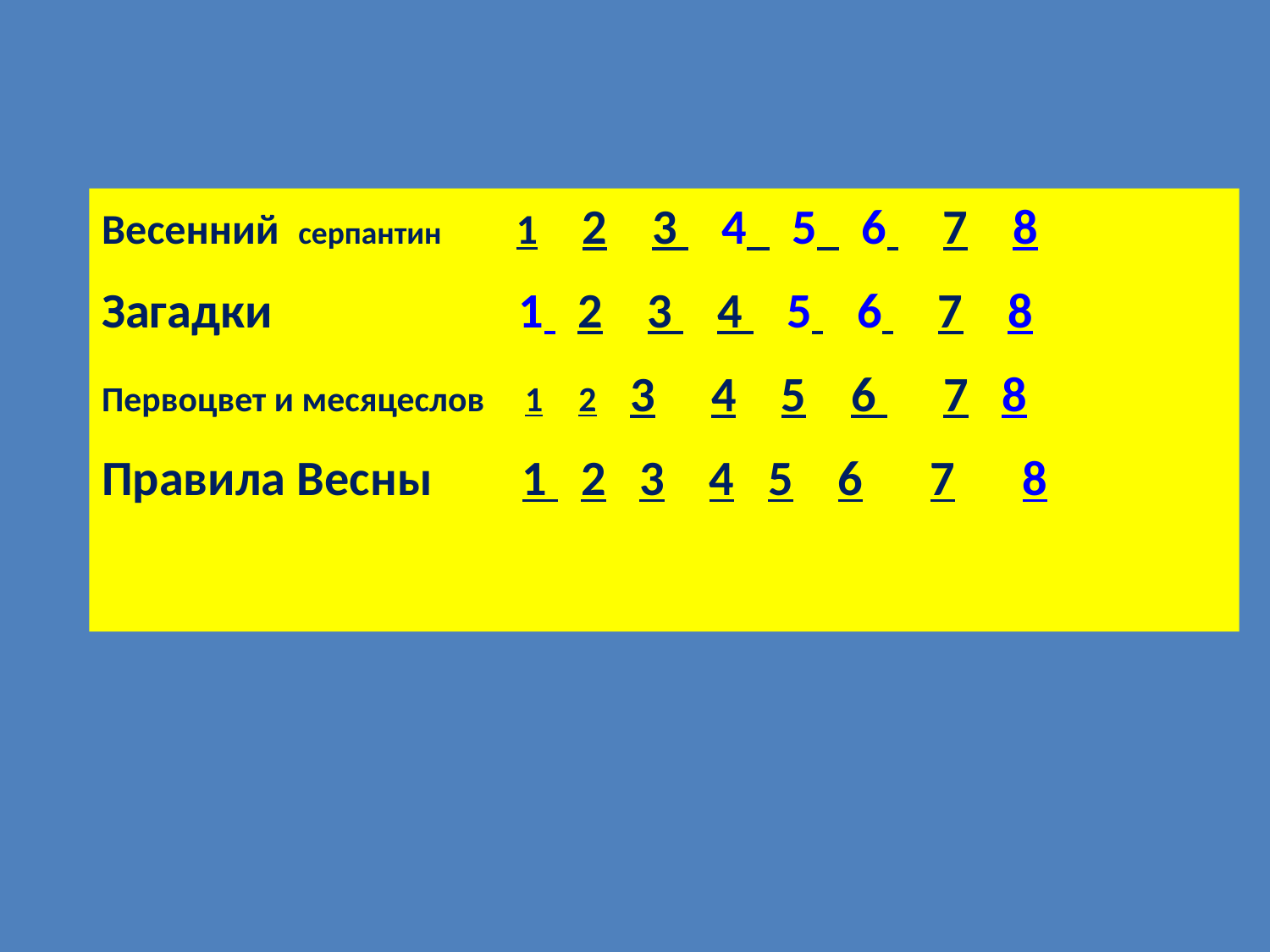

Весенний  серпантин          1    2    3    4    5    6     7    8
Загадки                      1   2    3    4    5    6     7    8
Первоцвет и месяцеслов     1    2   3     4    5    6      7   8
Правила Весны        1   2   3    4   5    6      7      8